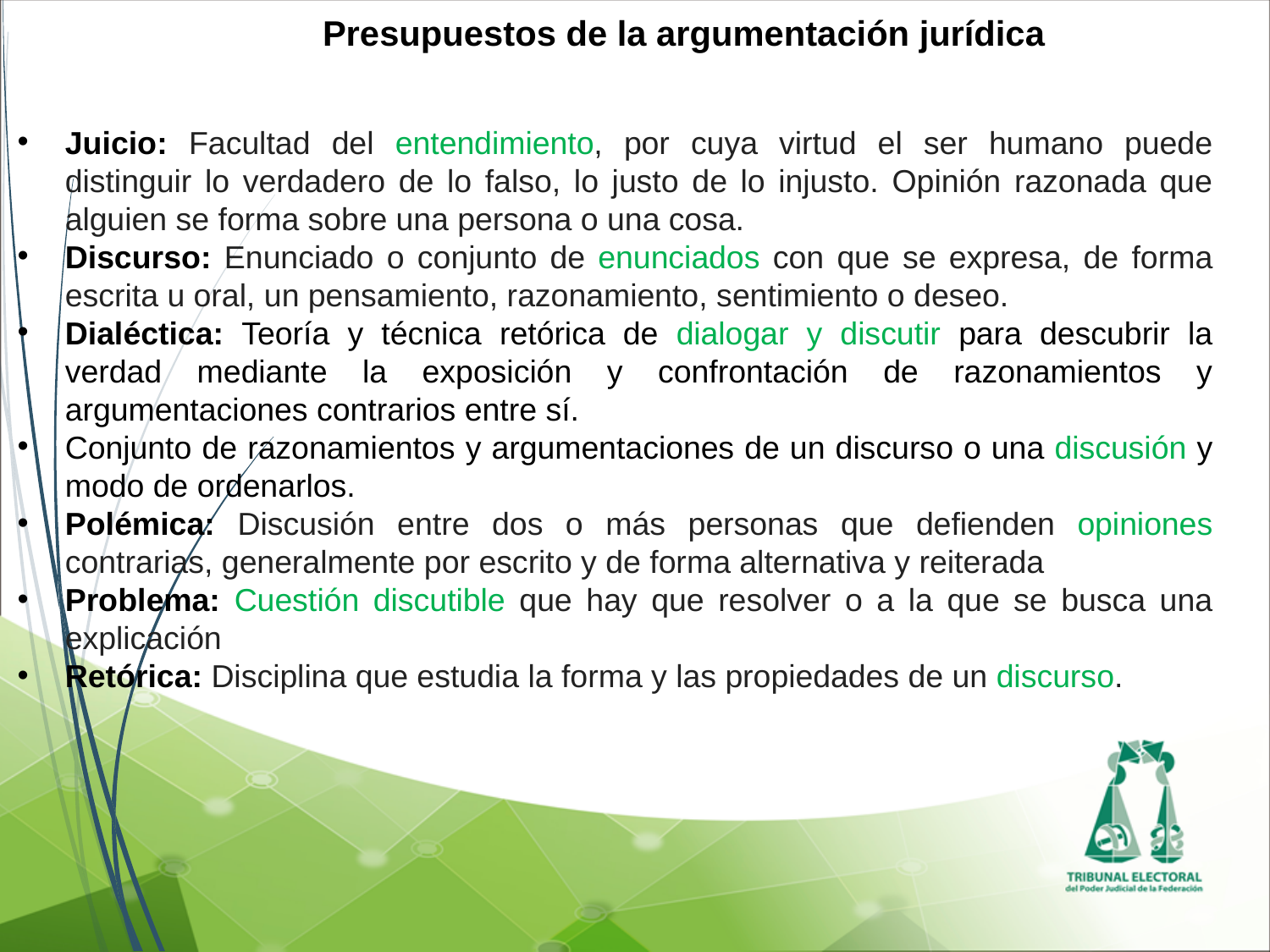

# Presupuestos de la argumentación jurídica
Juicio: Facultad del entendimiento, por cuya virtud el ser humano puede distinguir lo verdadero de lo falso, lo justo de lo injusto. Opinión razonada que alguien se forma sobre una persona o una cosa.
Discurso: Enunciado o conjunto de enunciados con que se expresa, de forma escrita u oral, un pensamiento, razonamiento, sentimiento o deseo.
Dialéctica: Teoría y técnica retórica de dialogar y discutir para descubrir la verdad mediante la exposición y confrontación de razonamientos y argumentaciones contrarios entre sí.
Conjunto de razonamientos y argumentaciones de un discurso o una discusión y modo de ordenarlos.
Polémica: Discusión entre dos o más personas que defienden opiniones contrarias, generalmente por escrito y de forma alternativa y reiterada
Problema: Cuestión discutible que hay que resolver o a la que se busca una explicación
Retórica: Disciplina que estudia la forma y las propiedades de un discurso.